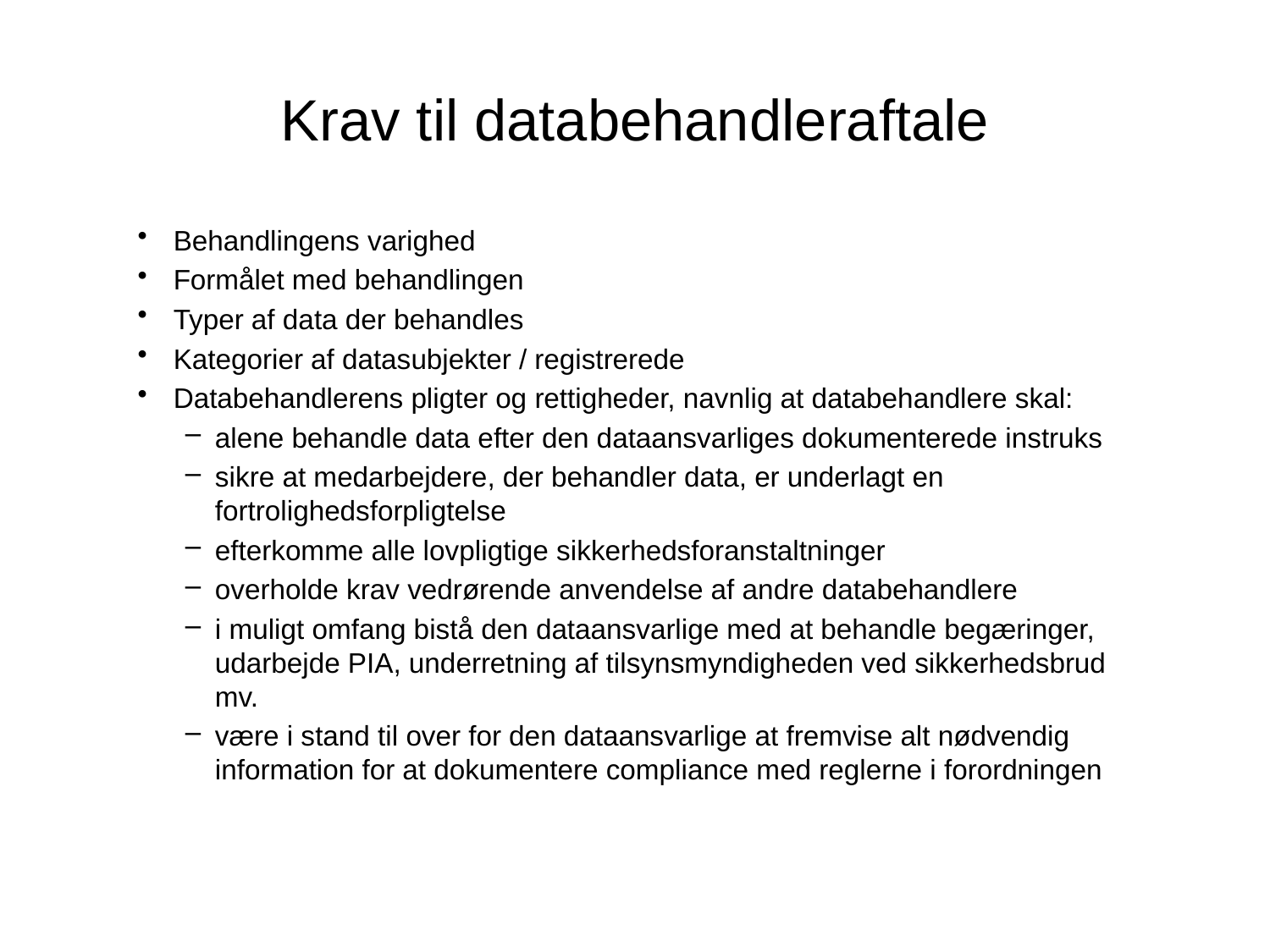

# Krav til databehandleraftale
Behandlingens varighed
Formålet med behandlingen
Typer af data der behandles
Kategorier af datasubjekter / registrerede
Databehandlerens pligter og rettigheder, navnlig at databehandlere skal:
alene behandle data efter den dataansvarliges dokumenterede instruks
sikre at medarbejdere, der behandler data, er underlagt en fortrolighedsforpligtelse
efterkomme alle lovpligtige sikkerhedsforanstaltninger
overholde krav vedrørende anvendelse af andre databehandlere
i muligt omfang bistå den dataansvarlige med at behandle begæringer, udarbejde PIA, underretning af tilsynsmyndigheden ved sikkerhedsbrud mv.
være i stand til over for den dataansvarlige at fremvise alt nødvendig information for at dokumentere compliance med reglerne i forordningen